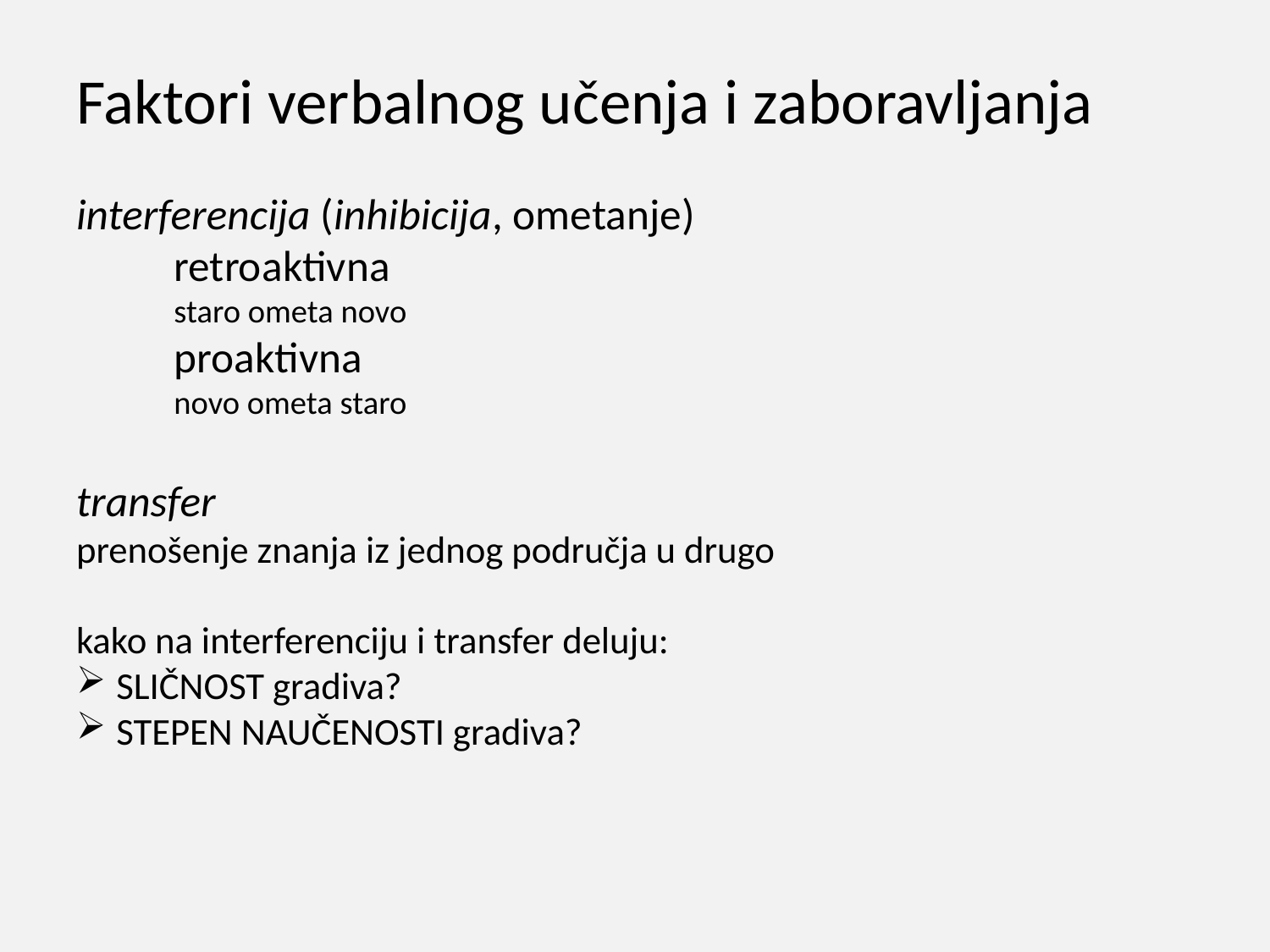

# Faktori verbalnog učenja i zaboravljanja
interferencija (inhibicija, ometanje)
	retroaktivna
	staro ometa novo
	proaktivna
	novo ometa staro

transfer
prenošenje znanja iz jednog područja u drugo

kako na interferenciju i transfer deluju:
  SLIČNOST gradiva?
  STEPEN NAUČENOSTI gradiva?